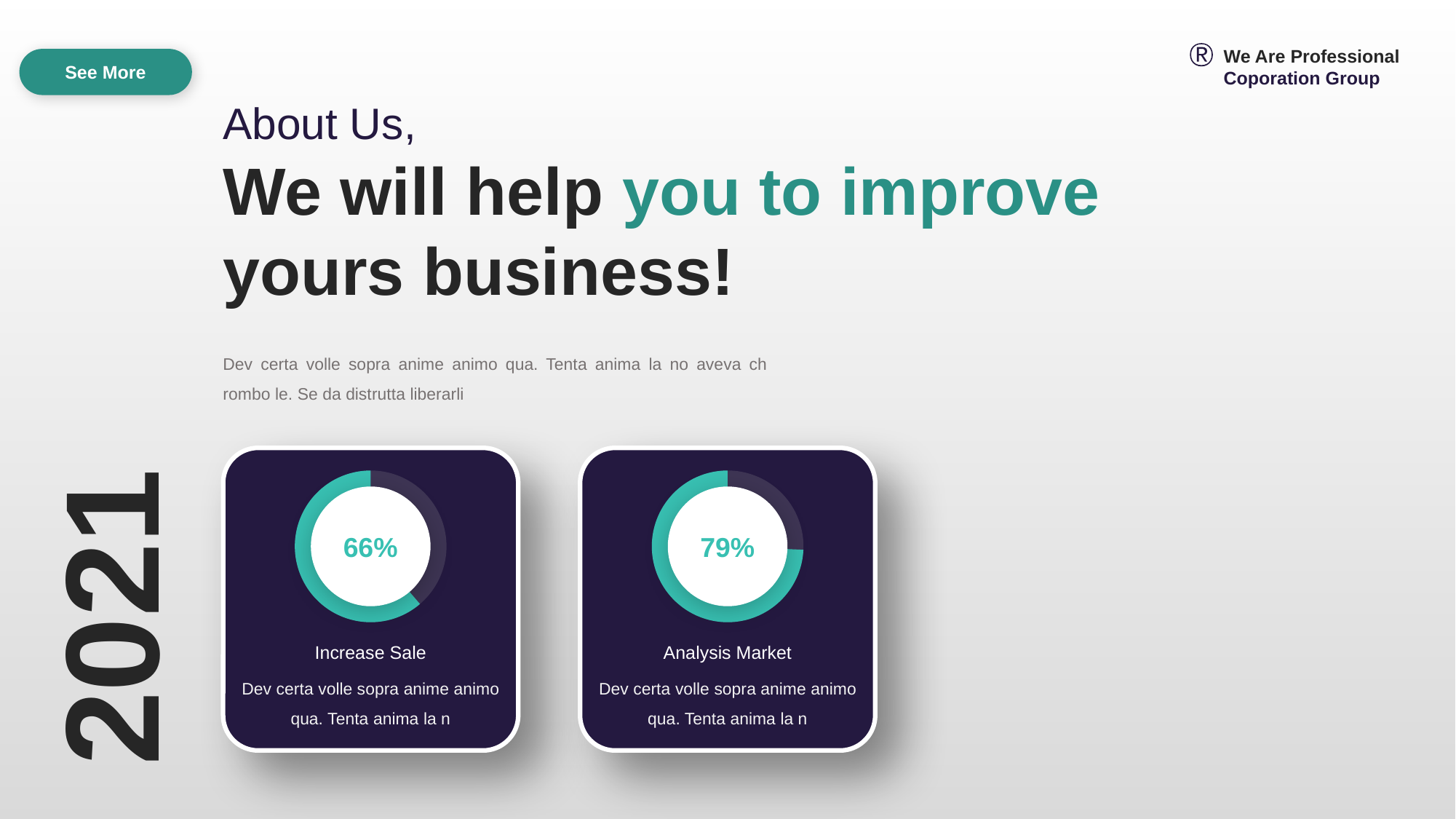

We Are Professional Coporation Group

See More
About Us,
We will help you to improve yours business!

Dev certa volle sopra anime animo qua. Tenta anima la no aveva ch rombo le. Se da distrutta liberarli

66%
Increase Sale
Dev certa volle sopra anime animo qua. Tenta anima la n

79%
Analysis Market
Dev certa volle sopra anime animo qua. Tenta anima la n
2021